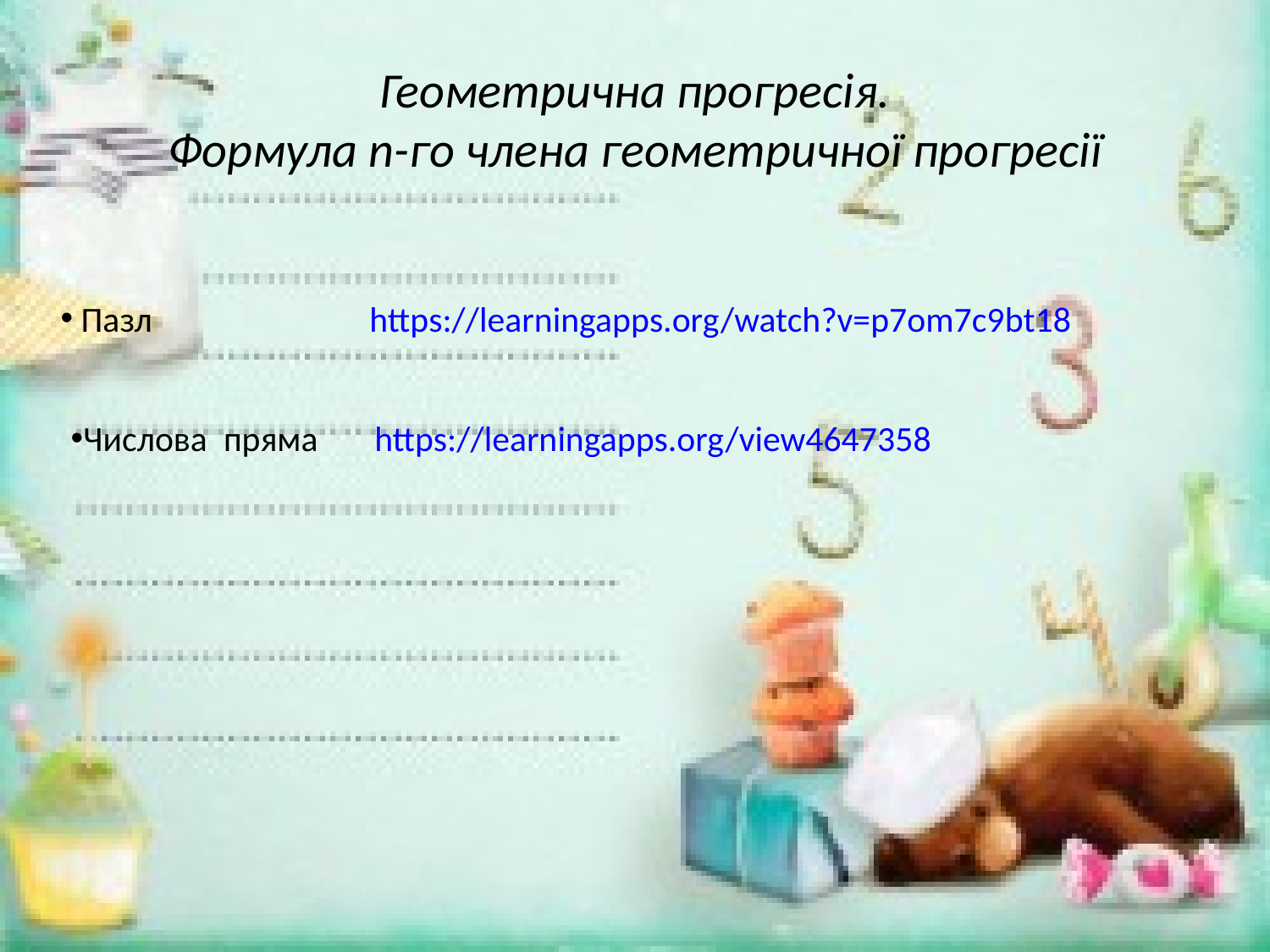

# Геометрична прогресія. Формула n-го члена геометричної прогресії
 Пазл                           https://learningapps.org/watch?v=p7om7c9bt18
Числова  пряма       https://learningapps.org/view4647358